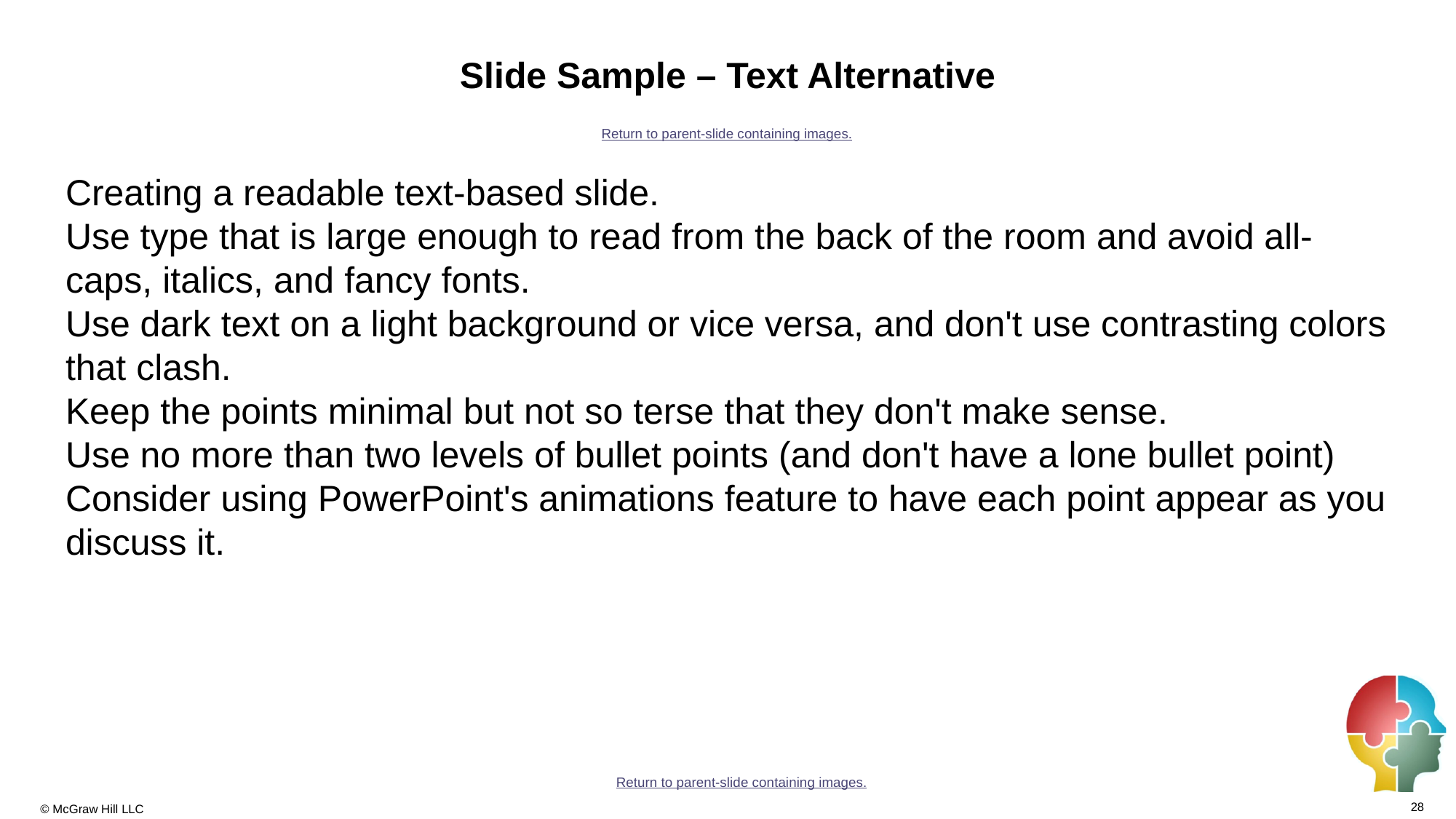

# Slide Sample – Text Alternative
Return to parent-slide containing images.
Creating a readable text-based slide.
Use type that is large enough to read from the back of the room and avoid all-caps, italics, and fancy fonts.
Use dark text on a light background or vice versa, and don't use contrasting colors that clash.
Keep the points minimal but not so terse that they don't make sense.
Use no more than two levels of bullet points (and don't have a lone bullet point)
Consider using PowerPoint's animations feature to have each point appear as you discuss it.
Return to parent-slide containing images.
28